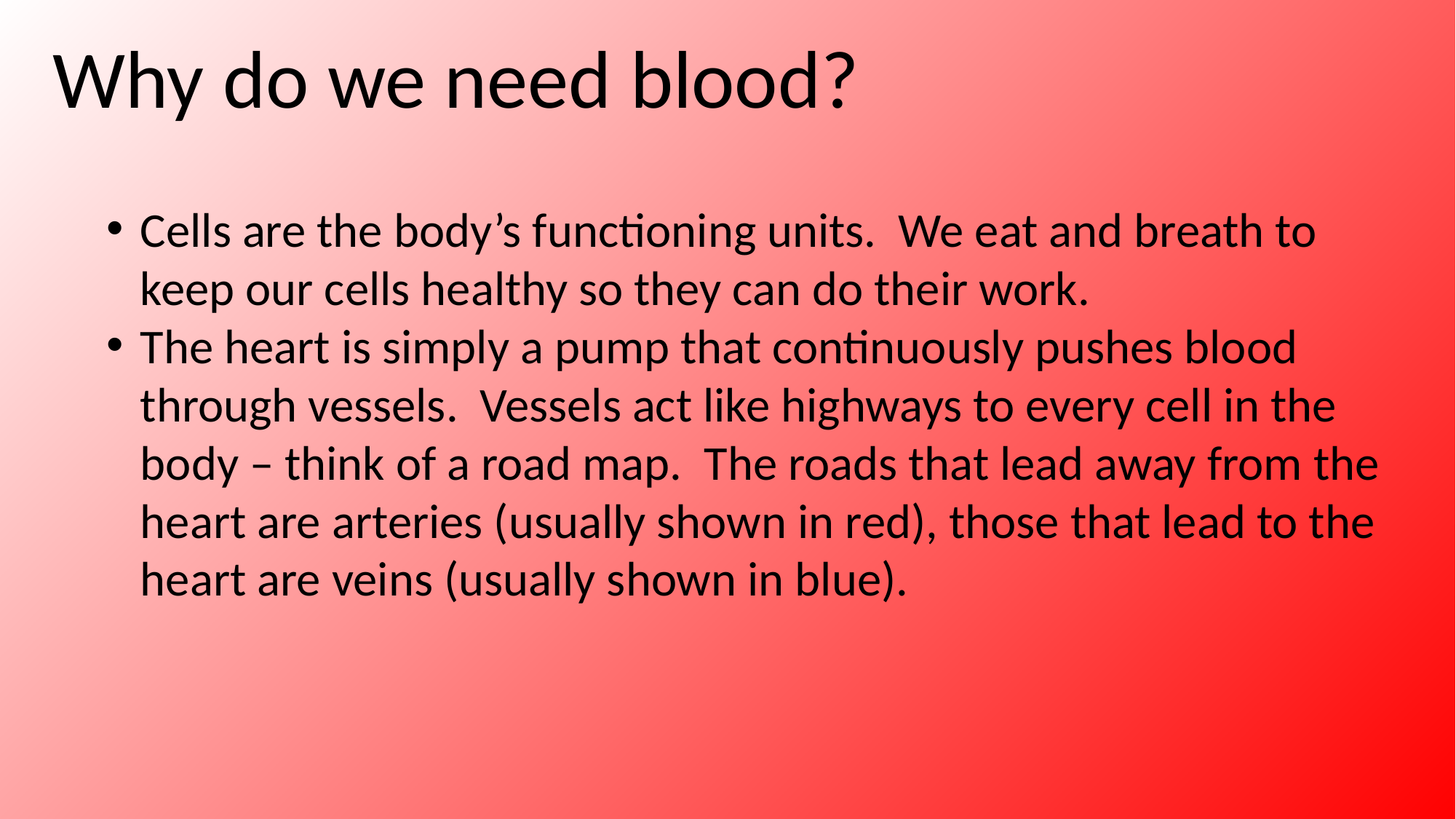

# Why do we need blood?
Cells are the body’s functioning units.  We eat and breath to keep our cells healthy so they can do their work.
The heart is simply a pump that continuously pushes blood through vessels.  Vessels act like highways to every cell in the body – think of a road map.  The roads that lead away from the heart are arteries (usually shown in red), those that lead to the heart are veins (usually shown in blue).